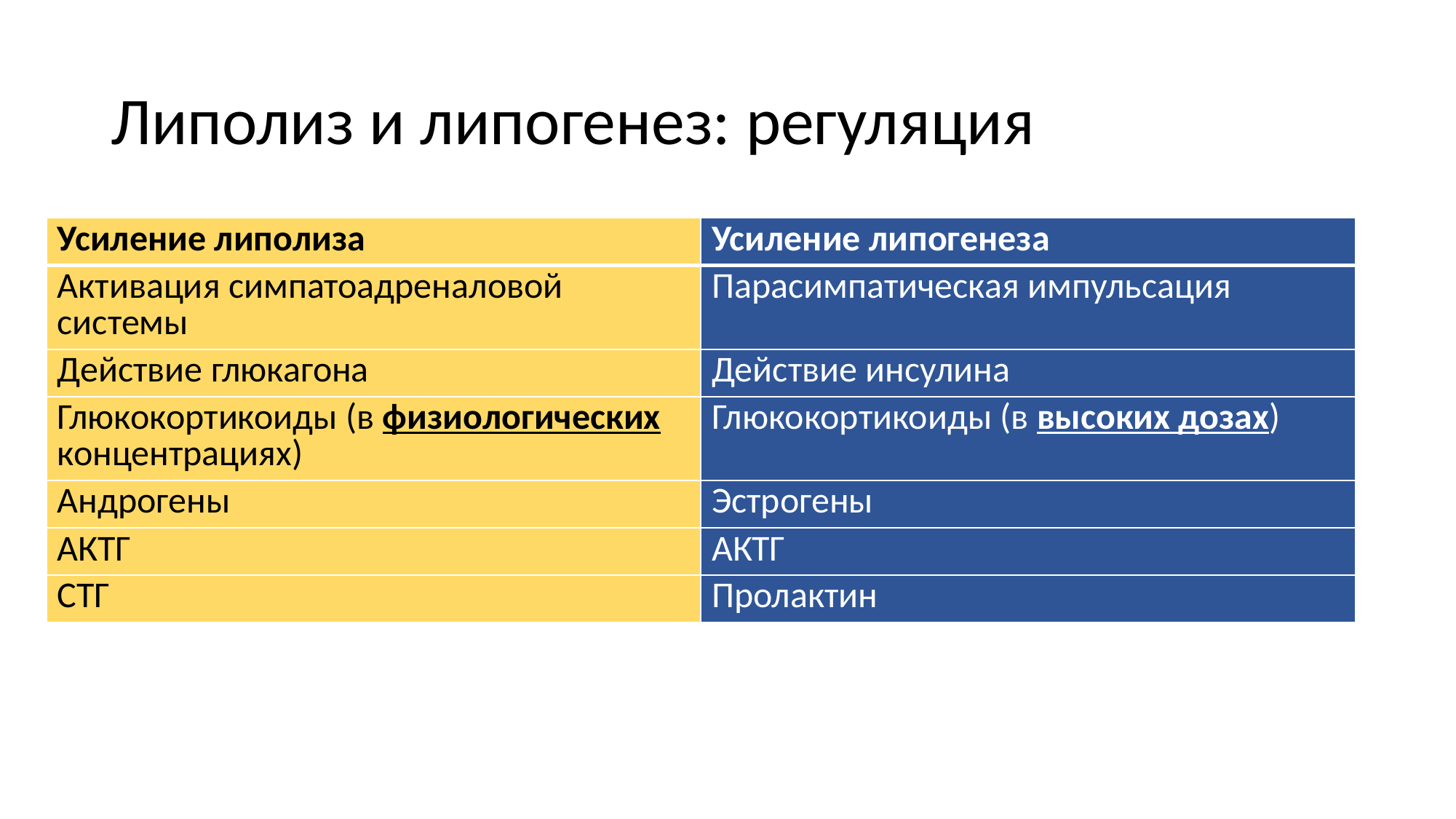

# Липолиз и липогенез: регуляция
| Усиление липолиза | Усиление липогенеза |
| --- | --- |
| Активация симпатоадреналовой системы | Парасимпатическая импульсация |
| Действие глюкагона | Действие инсулина |
| Глюкокортикоиды (в физиологических концентрациях) | Глюкокортикоиды (в высоких дозах) |
| Андрогены | Эстрогены |
| АКТГ | АКТГ |
| СТГ | Пролактин |